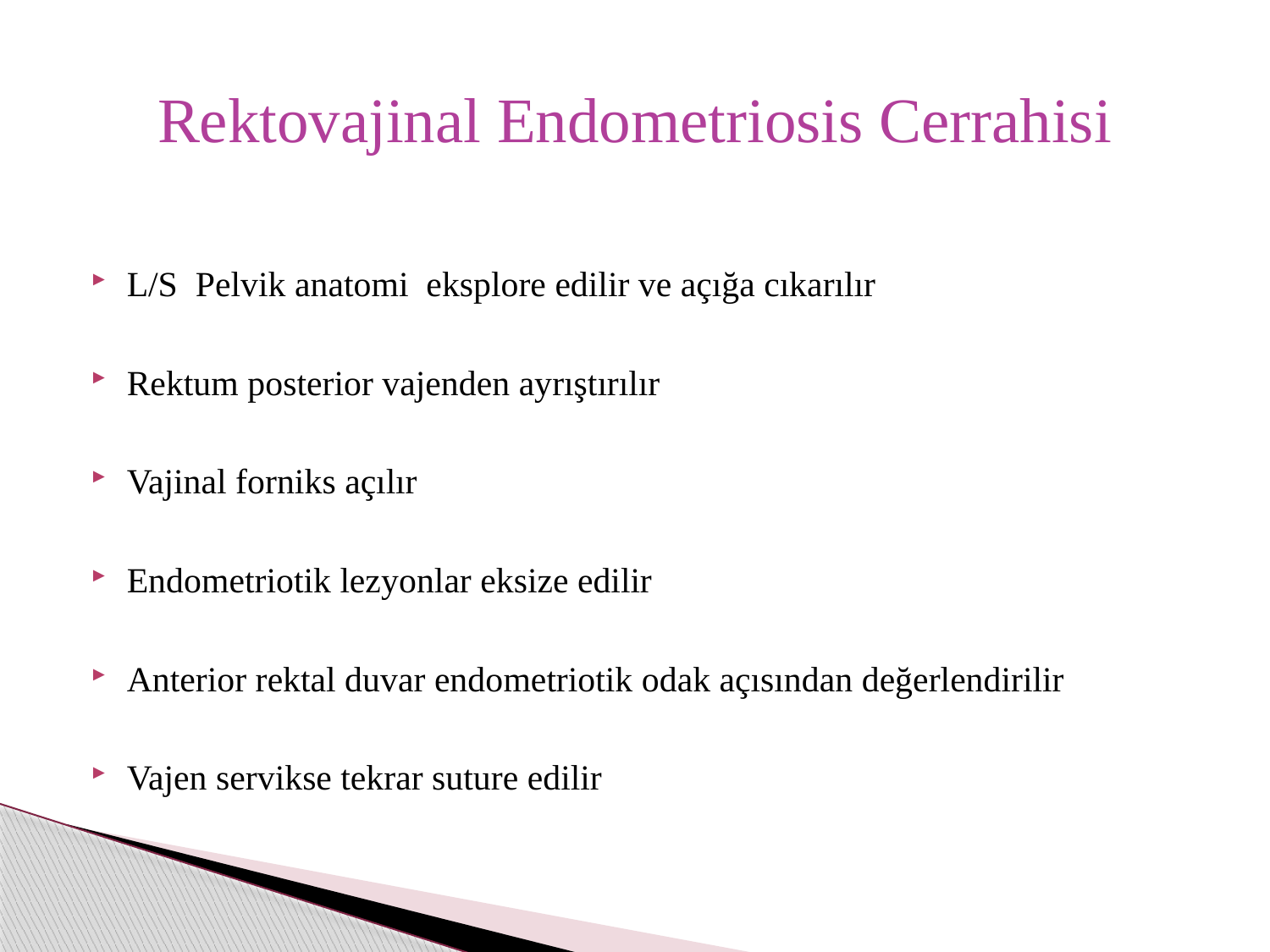

# Rektovajinal Endometriosis Cerrahisi

L/S  Pelvik anatomi  eksplore edilir ve açığa cıkarılır

Rektum posterior vajenden ayrıştırılır

Vajinal forniks açılır

Endometriotik lezyonlar eksize edilir

Anterior rektal duvar endometriotik odak açısından değerlendirilir

Vajen servikse tekrar suture edilir